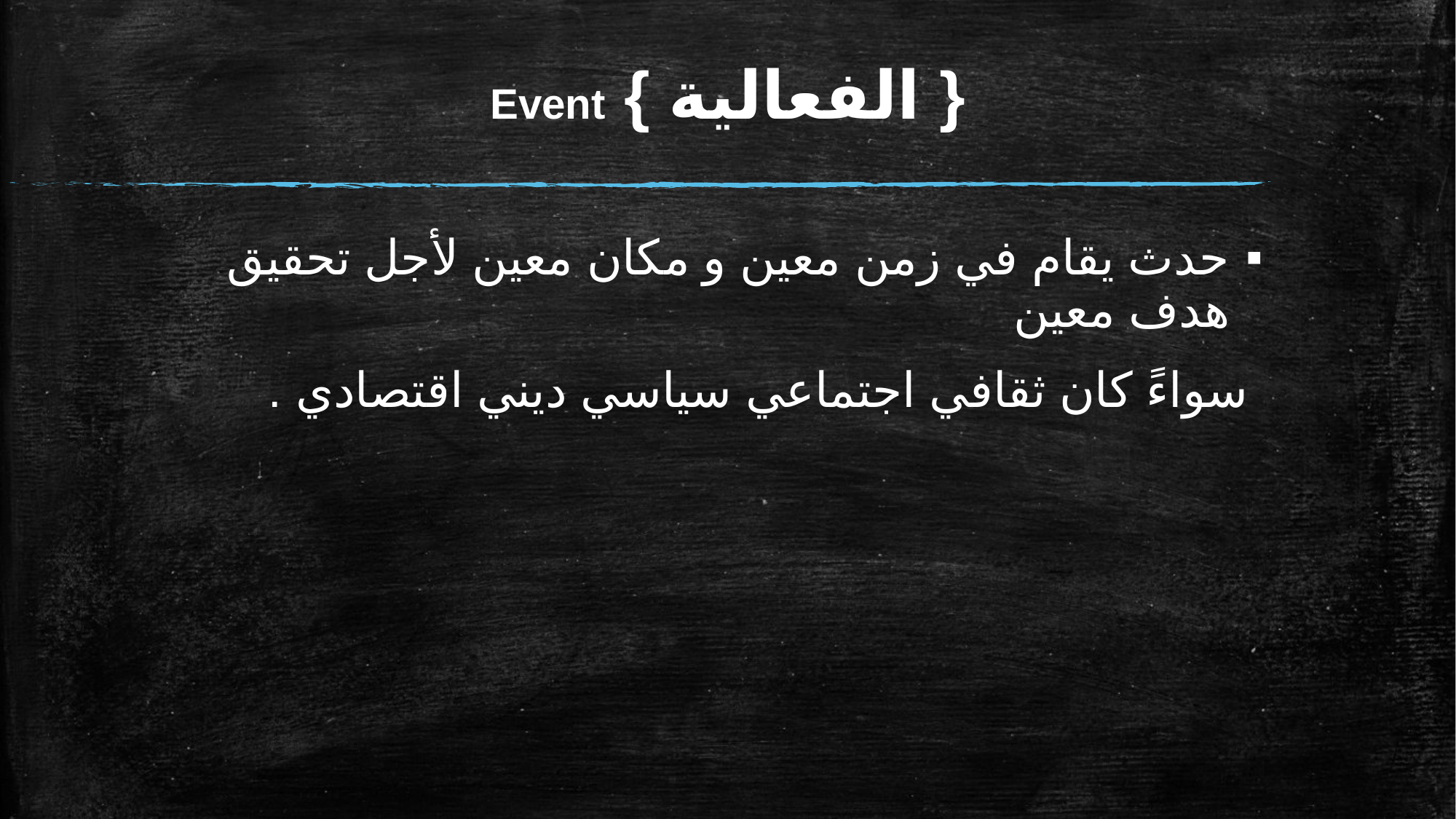

# { الفعالية } Event
حدث يقام في زمن معين و مكان معين لأجل تحقيق هدف معين
 سواءً كان ثقافي اجتماعي سياسي ديني اقتصادي .